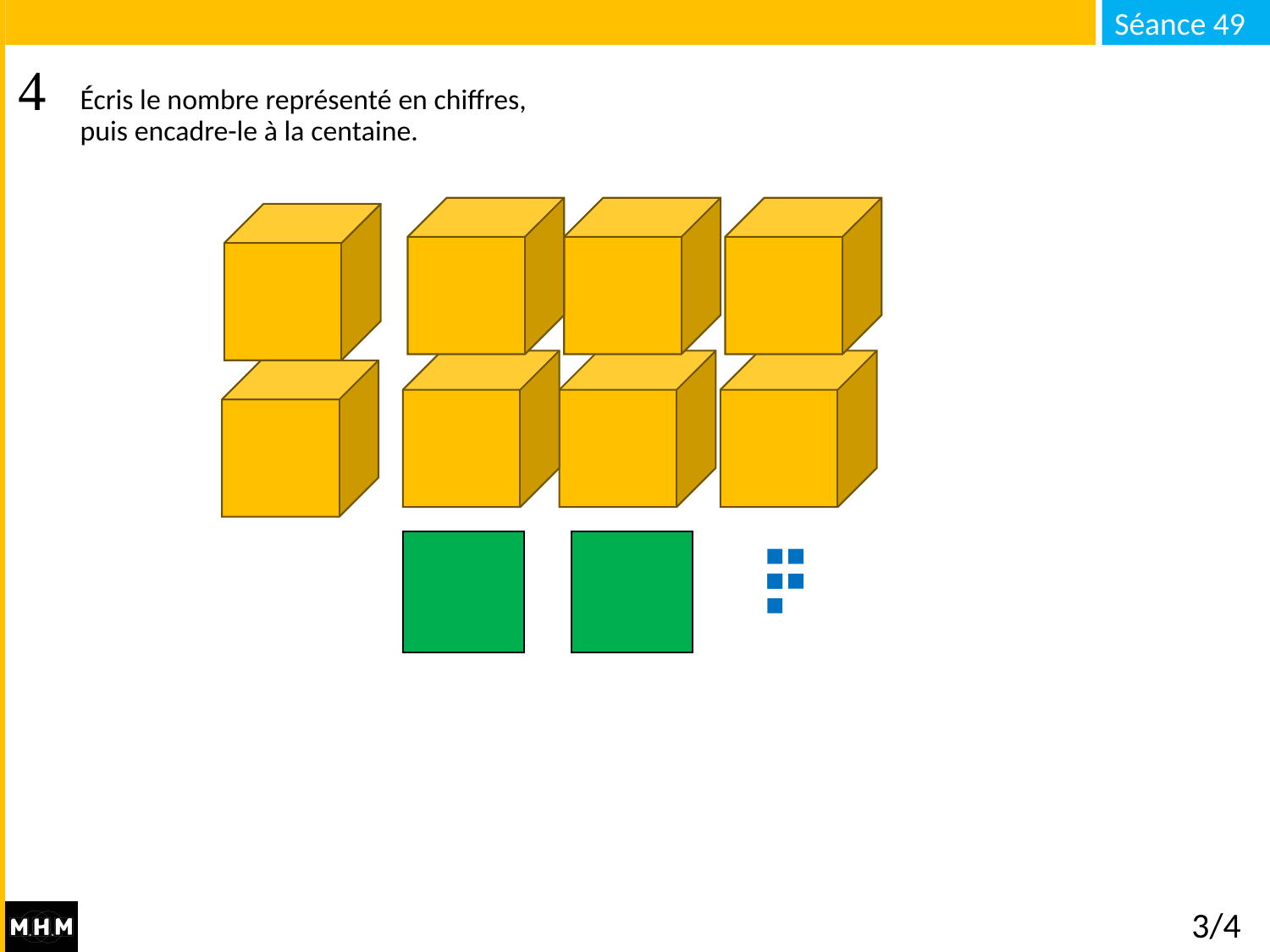

# Écris le nombre représenté en chiffres, puis encadre-le à la centaine.

3/4